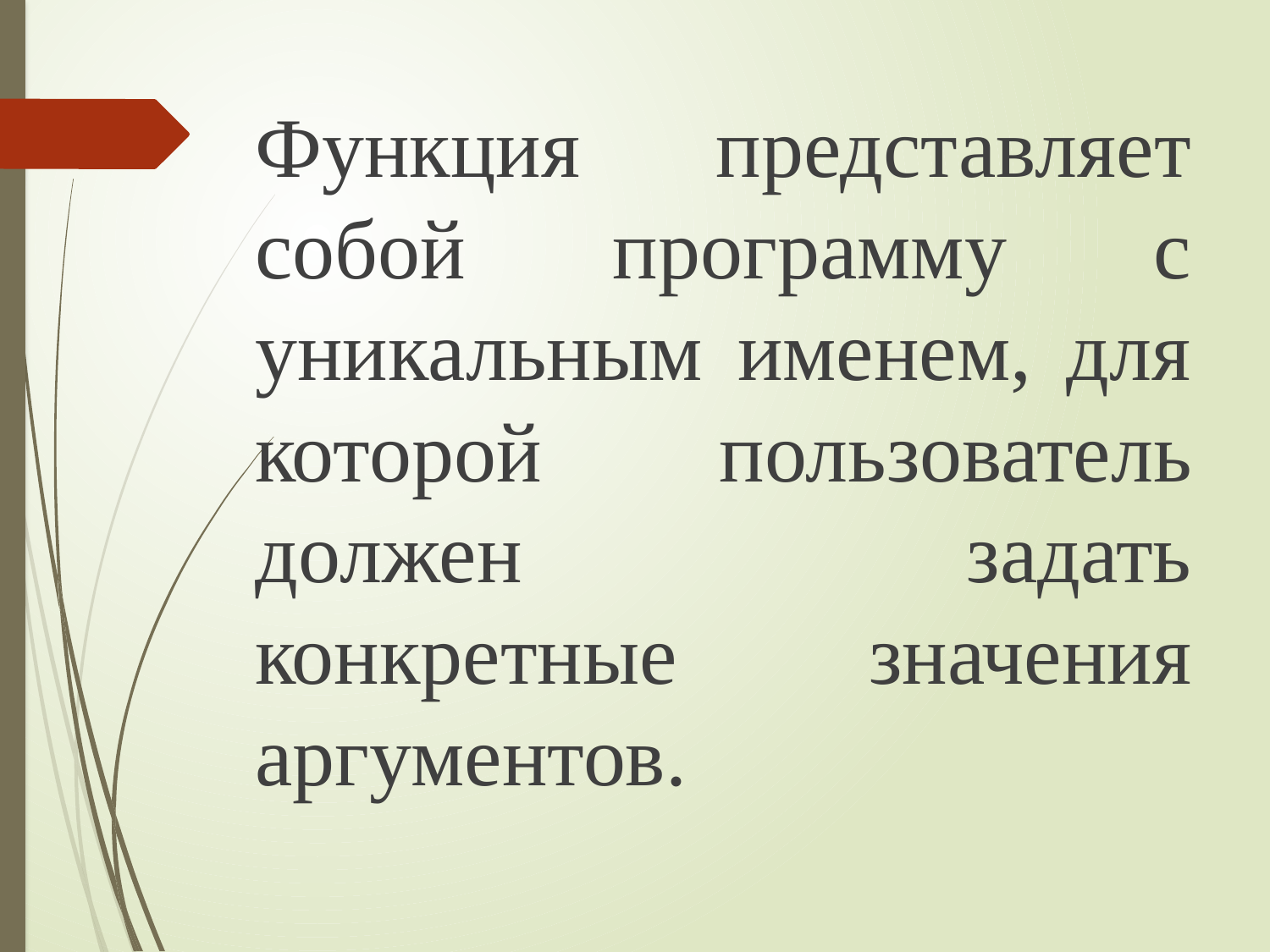

Функция представляет собой программу с уникальным именем, для которой пользователь должен задать конкретные значения аргументов.